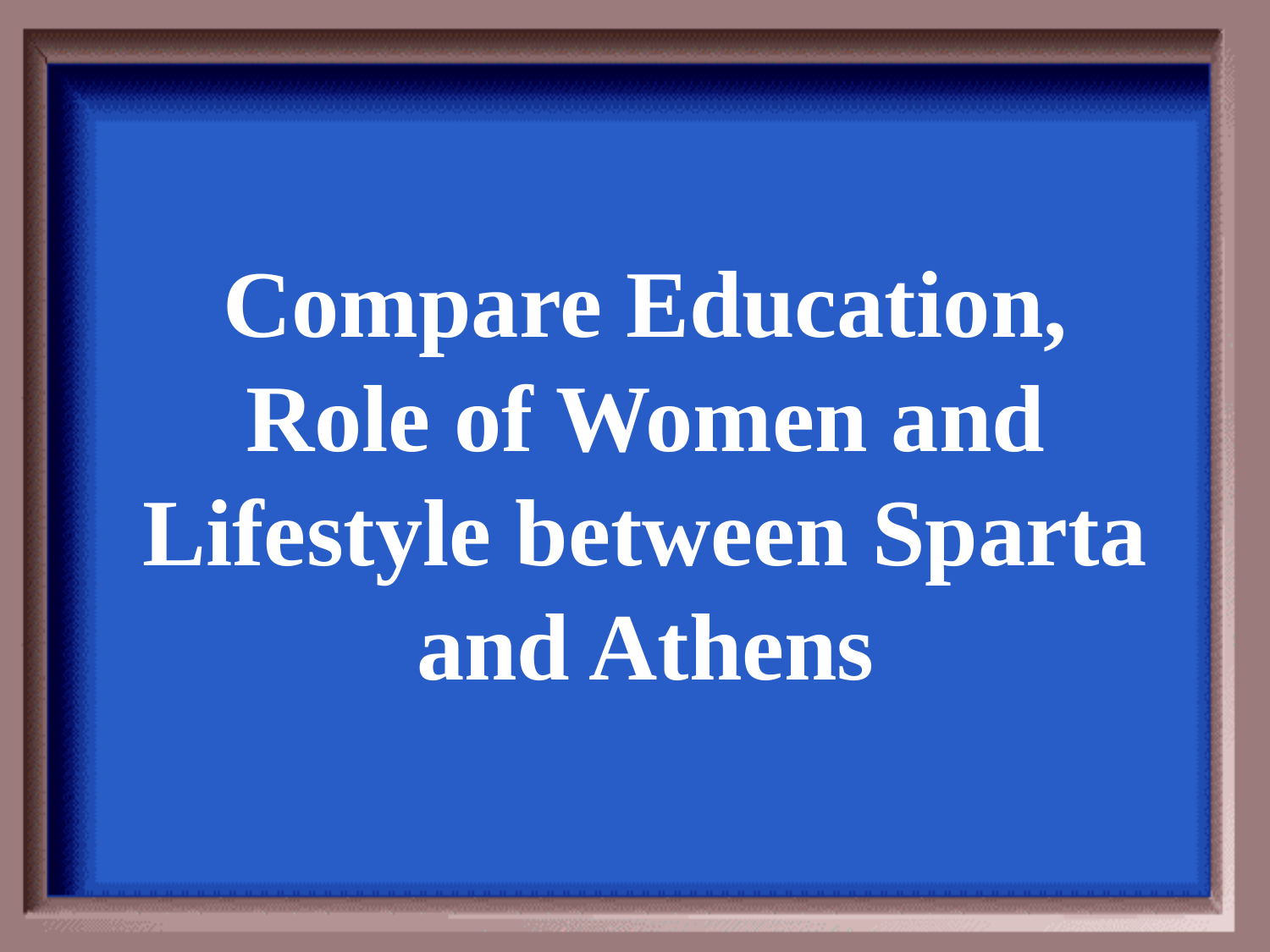

Compare Education, Role of Women and Lifestyle between Sparta and Athens